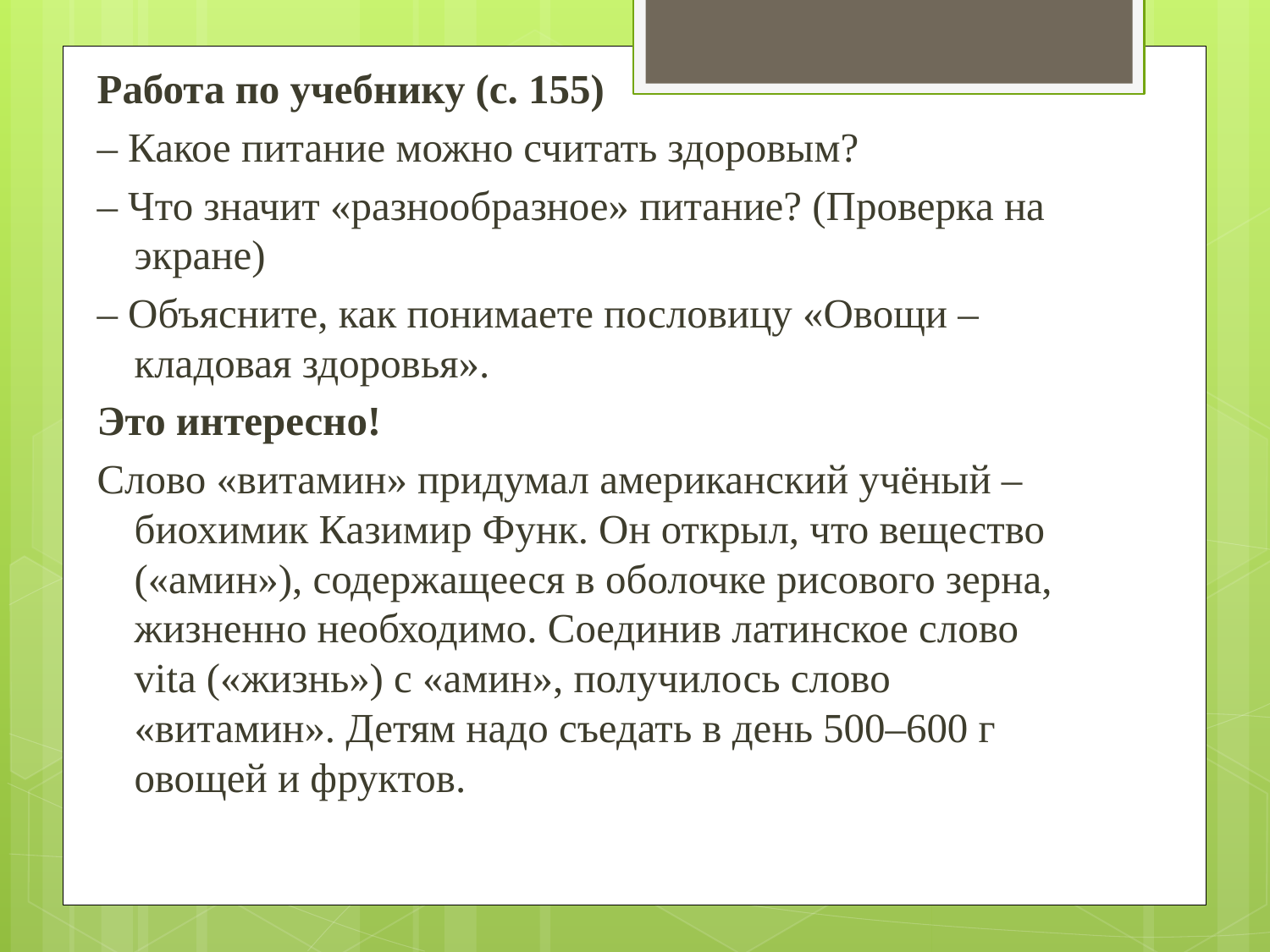

Работа по учебнику (с. 155)
– Какое питание можно считать здоровым?
– Что значит «разнообразное» питание? (Проверка на экране)
– Объясните, как понимаете пословицу «Овощи – кладовая здоровья».
Это интересно!
Слово «витамин» придумал американский учёный – биохимик Казимир Функ. Он открыл, что вещество («амин»), содержащееся в оболочке рисового зерна, жизненно необходимо. Соединив латинское слово vita («жизнь») с «амин», получилось слово «витамин». Детям надо съедать в день 500–600 г овощей и фруктов.

#